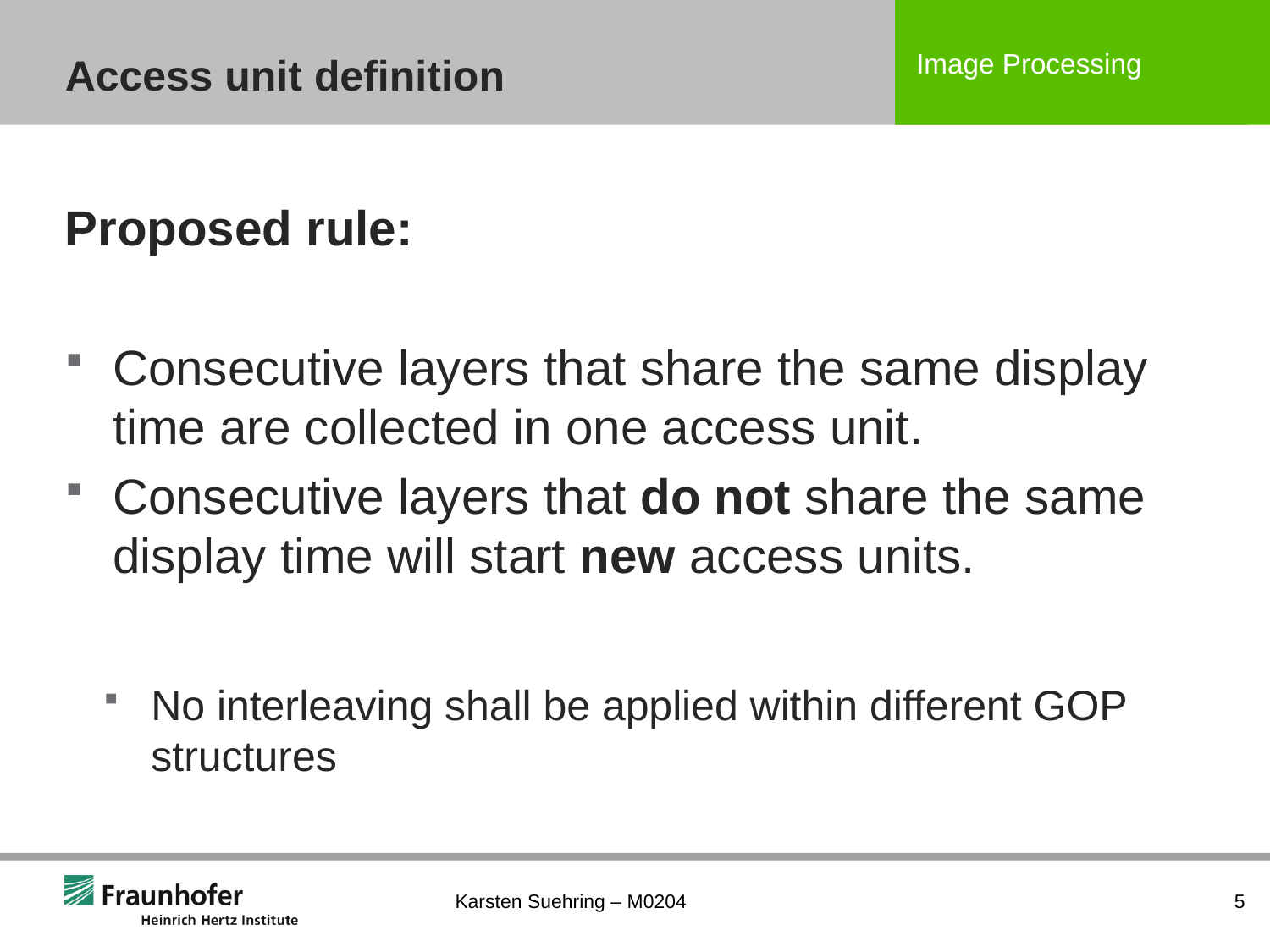

# Access unit definition
Proposed rule:

Consecutive layers that share the same display time are collected in one access unit.
Consecutive layers that do not share the same display time will start new access units.

No interleaving shall be applied within different GOP structures
Karsten Suehring – M0204
5